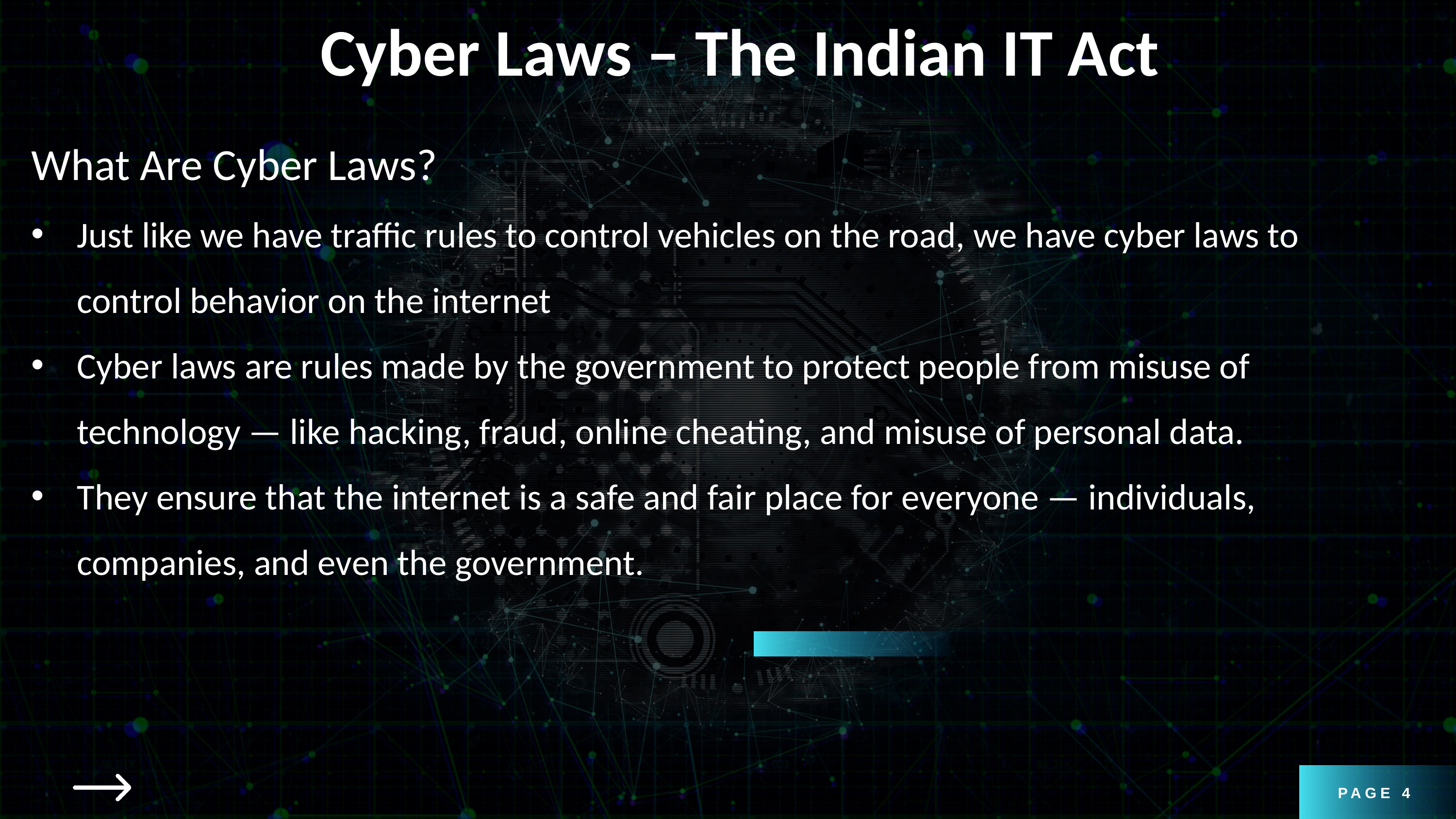

Cyber Laws – The Indian IT Act
What Are Cyber Laws?
Just like we have traffic rules to control vehicles on the road, we have cyber laws to control behavior on the internet
Cyber laws are rules made by the government to protect people from misuse of technology — like hacking, fraud, online cheating, and misuse of personal data.
They ensure that the internet is a safe and fair place for everyone — individuals, companies, and even the government.

PAGE 4